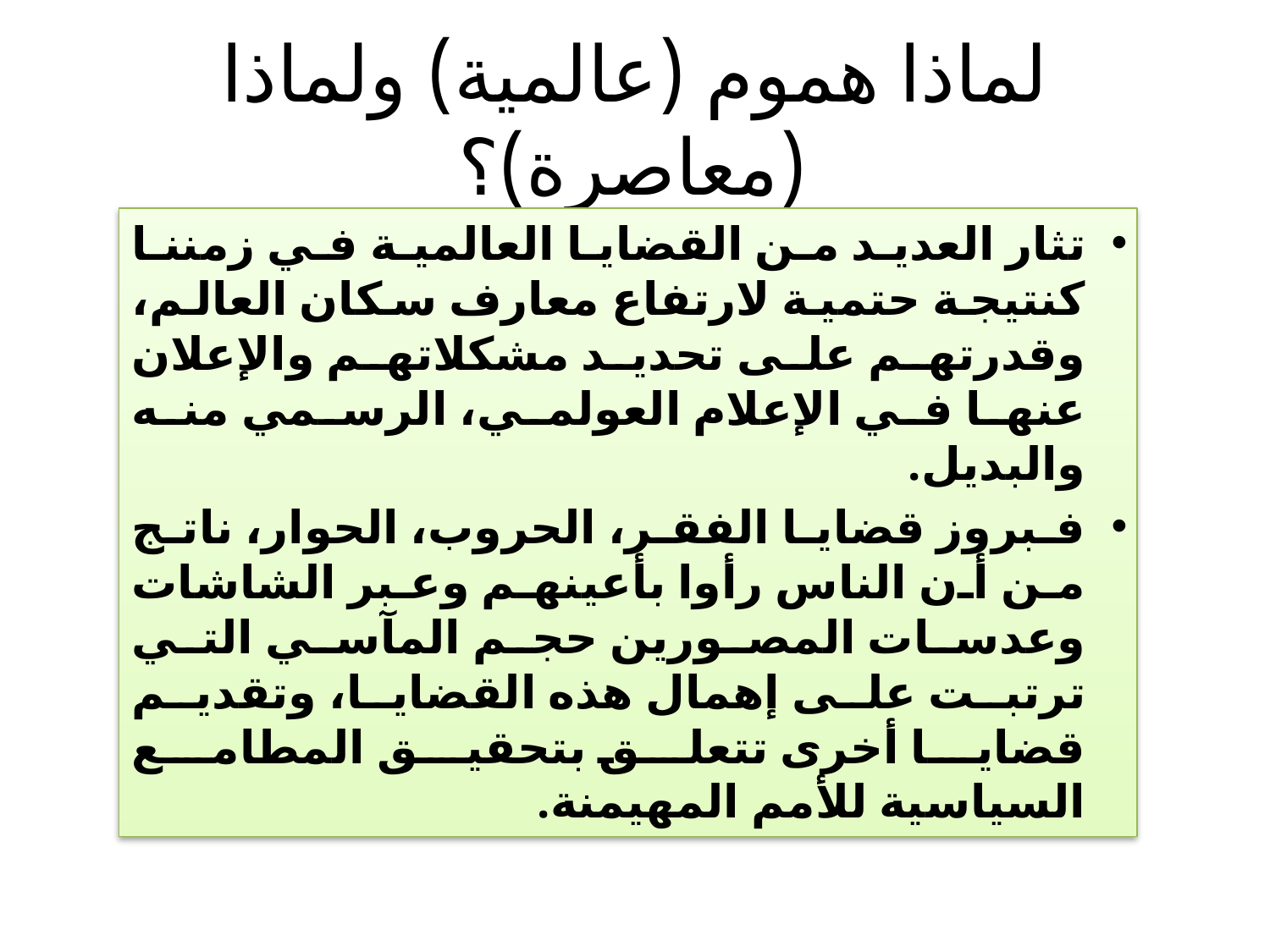

# لماذا هموم (عالمية) ولماذا (معاصرة)؟
تثار العديد من القضايا العالمية في زمننا كنتيجة حتمية لارتفاع معارف سكان العالم، وقدرتهم على تحديد مشكلاتهم والإعلان عنها في الإعلام العولمي، الرسمي منه والبديل.
فبروز قضايا الفقر، الحروب، الحوار، ناتج من أن الناس رأوا بأعينهم وعبر الشاشات وعدسات المصورين حجم المآسي التي ترتبت على إهمال هذه القضايا، وتقديم قضايا أخرى تتعلق بتحقيق المطامع السياسية للأمم المهيمنة.